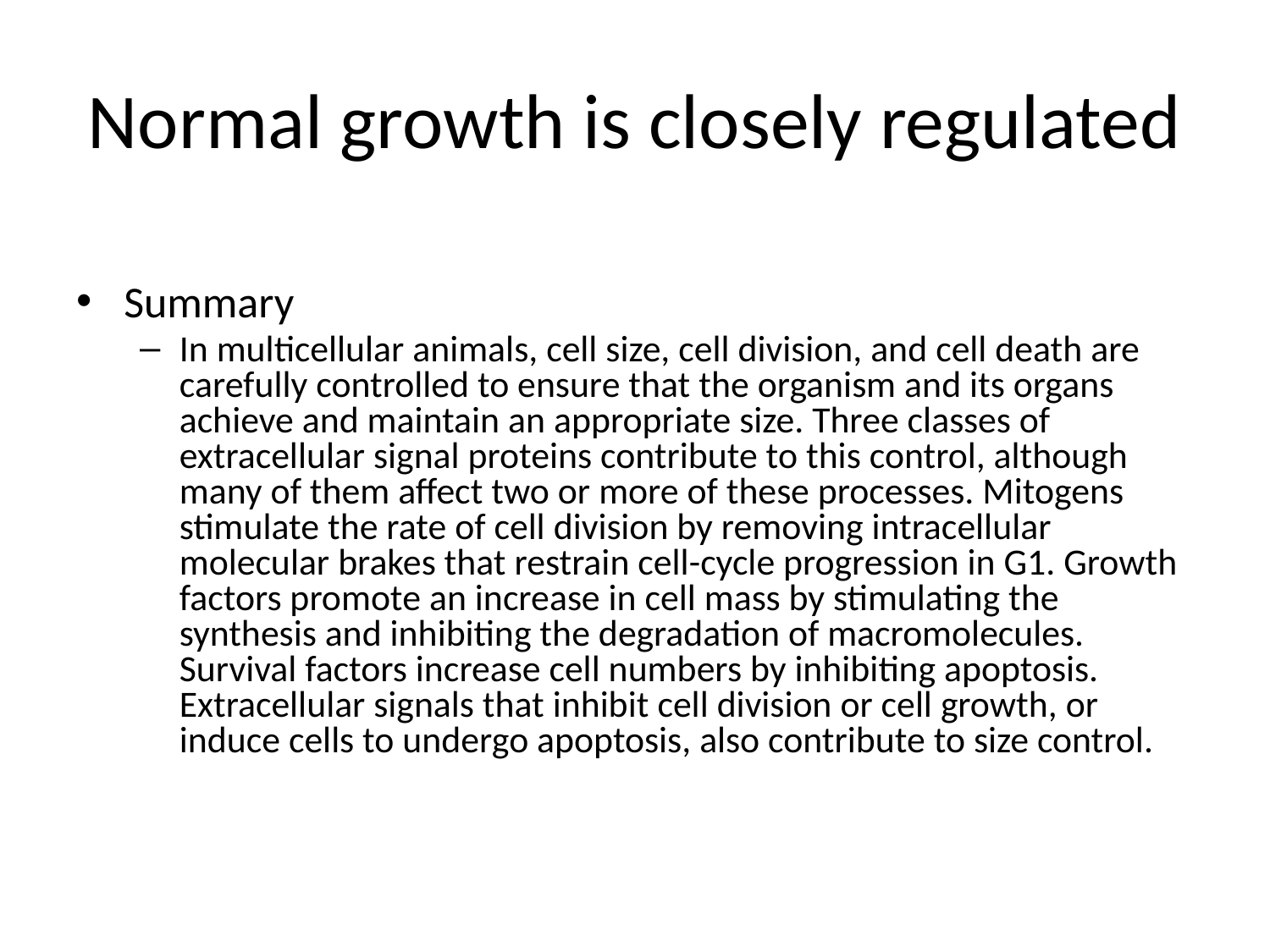

# Normal growth is closely regulated

Summary
In multicellular animals, cell size, cell division, and cell death are carefully controlled to ensure that the organism and its organs achieve and maintain an appropriate size. Three classes of extracellular signal proteins contribute to this control, although many of them affect two or more of these processes. Mitogens stimulate the rate of cell division by removing intracellular molecular brakes that restrain cell-cycle progression in G1. Growth factors promote an increase in cell mass by stimulating the synthesis and inhibiting the degradation of macromolecules. Survival factors increase cell numbers by inhibiting apoptosis. Extracellular signals that inhibit cell division or cell growth, or induce cells to undergo apoptosis, also contribute to size control.